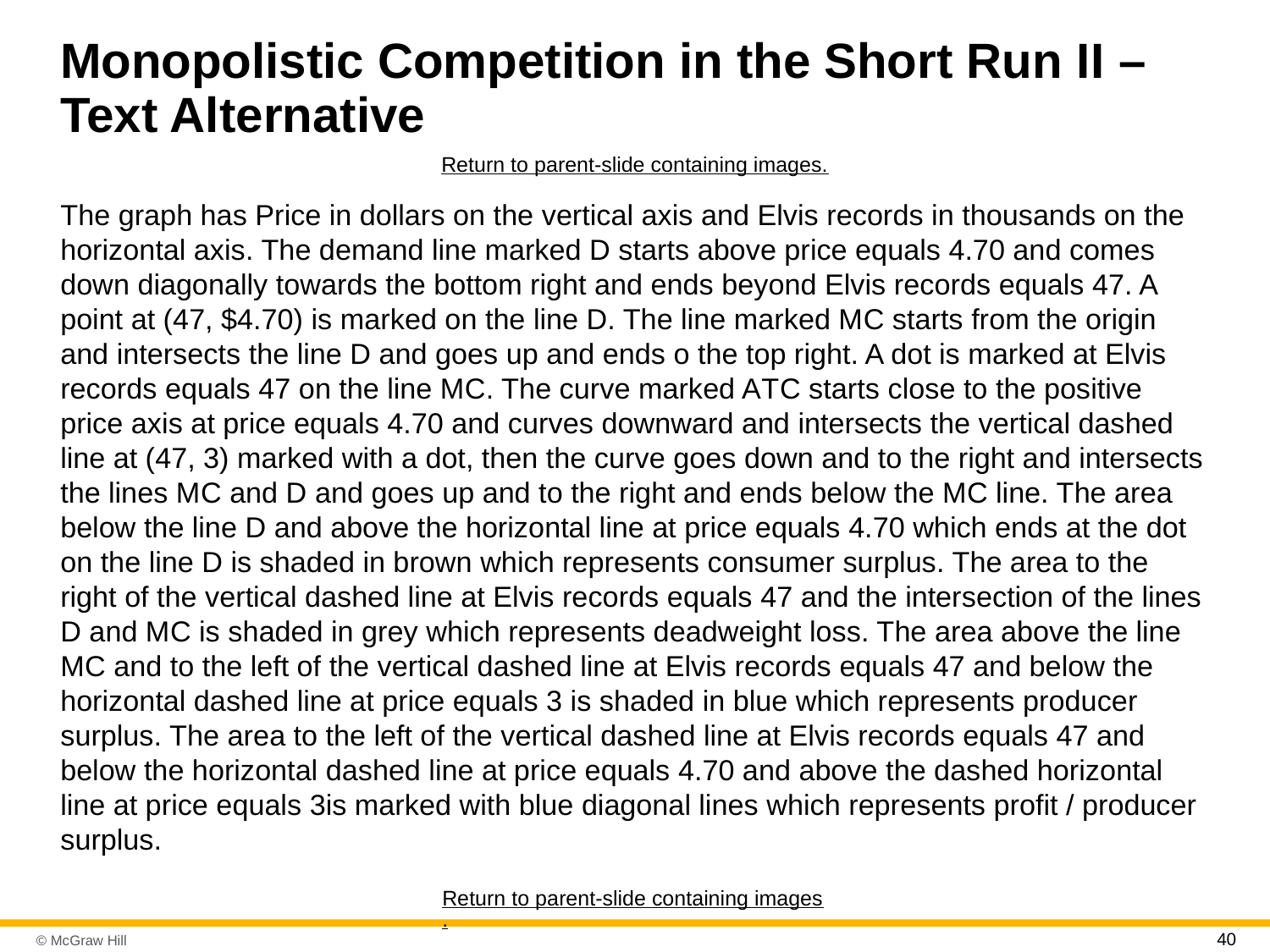

# Monopolistic Competition in the Short Run I I – Text Alternative
Return to parent-slide containing images.
The graph has Price in dollars on the vertical axis and Elvis records in thousands on the horizontal axis. The demand line marked D starts above price equals 4.70 and comes down diagonally towards the bottom right and ends beyond Elvis records equals 47. A point at (47, $4.70) is marked on the line D. The line marked M C starts from the origin and intersects the line D and goes up and ends o the top right. A dot is marked at Elvis records equals 47 on the line M C. The curve marked A T C starts close to the positive price axis at price equals 4.70 and curves downward and intersects the vertical dashed line at (47, 3) marked with a dot, then the curve goes down and to the right and intersects the lines M C and D and goes up and to the right and ends below the M C line. The area below the line D and above the horizontal line at price equals 4.70 which ends at the dot on the line D is shaded in brown which represents consumer surplus. The area to the right of the vertical dashed line at Elvis records equals 47 and the intersection of the lines D and M C is shaded in grey which represents deadweight loss. The area above the line M C and to the left of the vertical dashed line at Elvis records equals 47 and below the horizontal dashed line at price equals 3 is shaded in blue which represents producer surplus. The area to the left of the vertical dashed line at Elvis records equals 47 and below the horizontal dashed line at price equals 4.70 and above the dashed horizontal line at price equals 3is marked with blue diagonal lines which represents profit / producer surplus.
Return to parent-slide containing images.